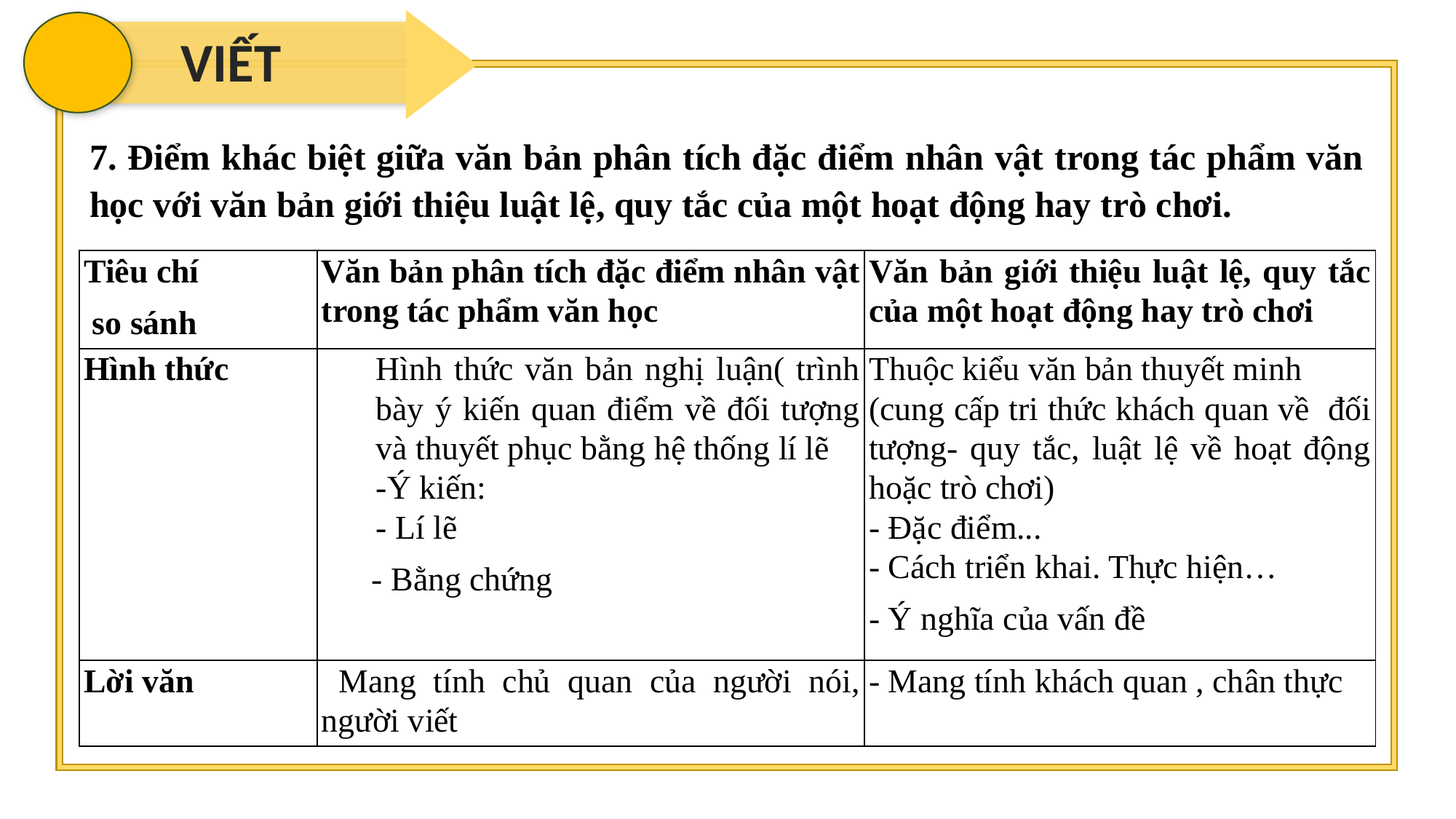

VIẾT

7. Điểm khác biệt giữa văn bản phân tích đặc điểm nhân vật trong tác phẩm văn học với văn bản giới thiệu luật lệ, quy tắc của một hoạt động hay trò chơi.
| Tiêu chí so sánh | Văn bản phân tích đặc điểm nhân vật trong tác phẩm văn học | Văn bản giới thiệu luật lệ, quy tắc của một hoạt động hay trò chơi |
| --- | --- | --- |
| Hình thức | Hình thức văn bản nghị luận( trình bày ý kiến quan điểm về đối tượng và thuyết phục bằng hệ thống lí lẽ -Ý kiến: - Lí lẽ - Bằng chứng | Thuộc kiểu văn bản thuyết minh (cung cấp tri thức khách quan về đối tượng- quy tắc, luật lệ về hoạt động hoặc trò chơi) - Đặc điểm... - Cách triển khai. Thực hiện… - Ý nghĩa của vấn đề |
| Lời văn | Mang tính chủ quan của người nói, người viết | - Mang tính khách quan , chân thực |